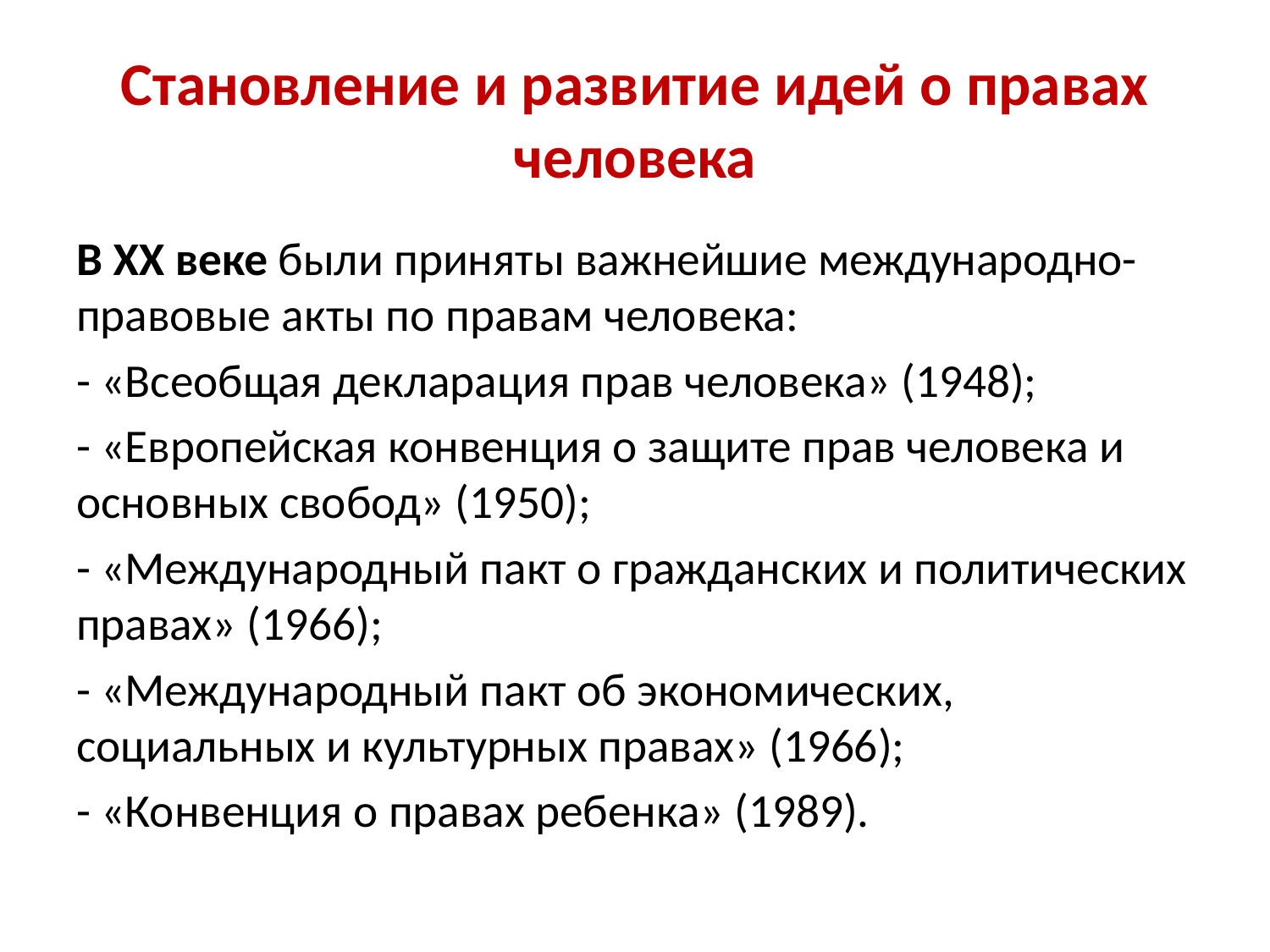

# Становление и развитие идей о правах человека
В ХХ веке были приняты важнейшие международно-правовые акты по правам человека:
- «Всеобщая декларация прав человека» (1948);
- «Европейская конвенция о защите прав человека и основных свобод» (1950);
- «Международный пакт о гражданских и политических правах» (1966);
- «Международный пакт об экономических, социальных и культурных правах» (1966);
- «Конвенция о правах ребенка» (1989).